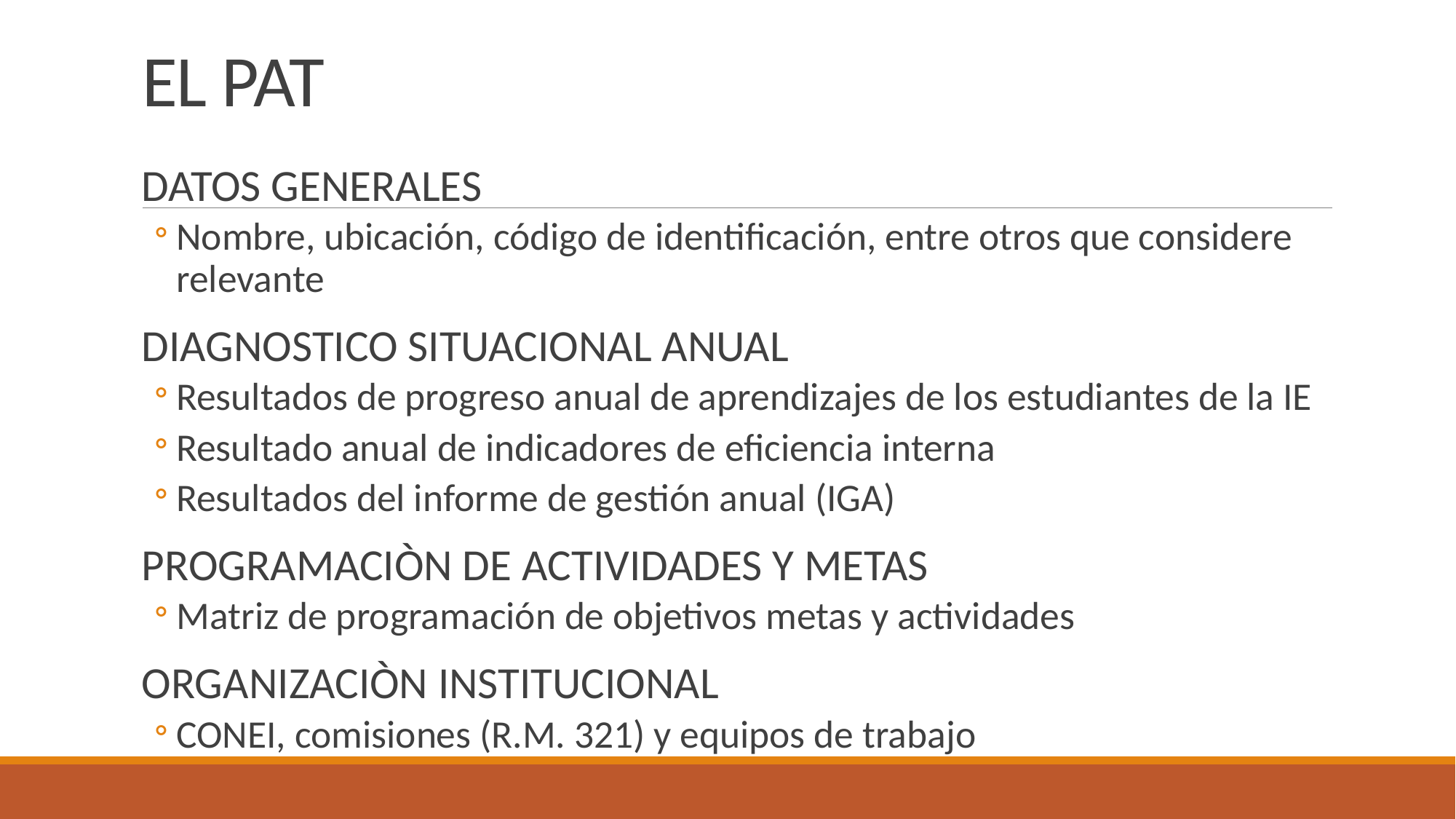

# EL PAT
DATOS GENERALES
Nombre, ubicación, código de identificación, entre otros que considere relevante
DIAGNOSTICO SITUACIONAL ANUAL
Resultados de progreso anual de aprendizajes de los estudiantes de la IE
Resultado anual de indicadores de eficiencia interna
Resultados del informe de gestión anual (IGA)
PROGRAMACIÒN DE ACTIVIDADES Y METAS
Matriz de programación de objetivos metas y actividades
ORGANIZACIÒN INSTITUCIONAL
CONEI, comisiones (R.M. 321) y equipos de trabajo